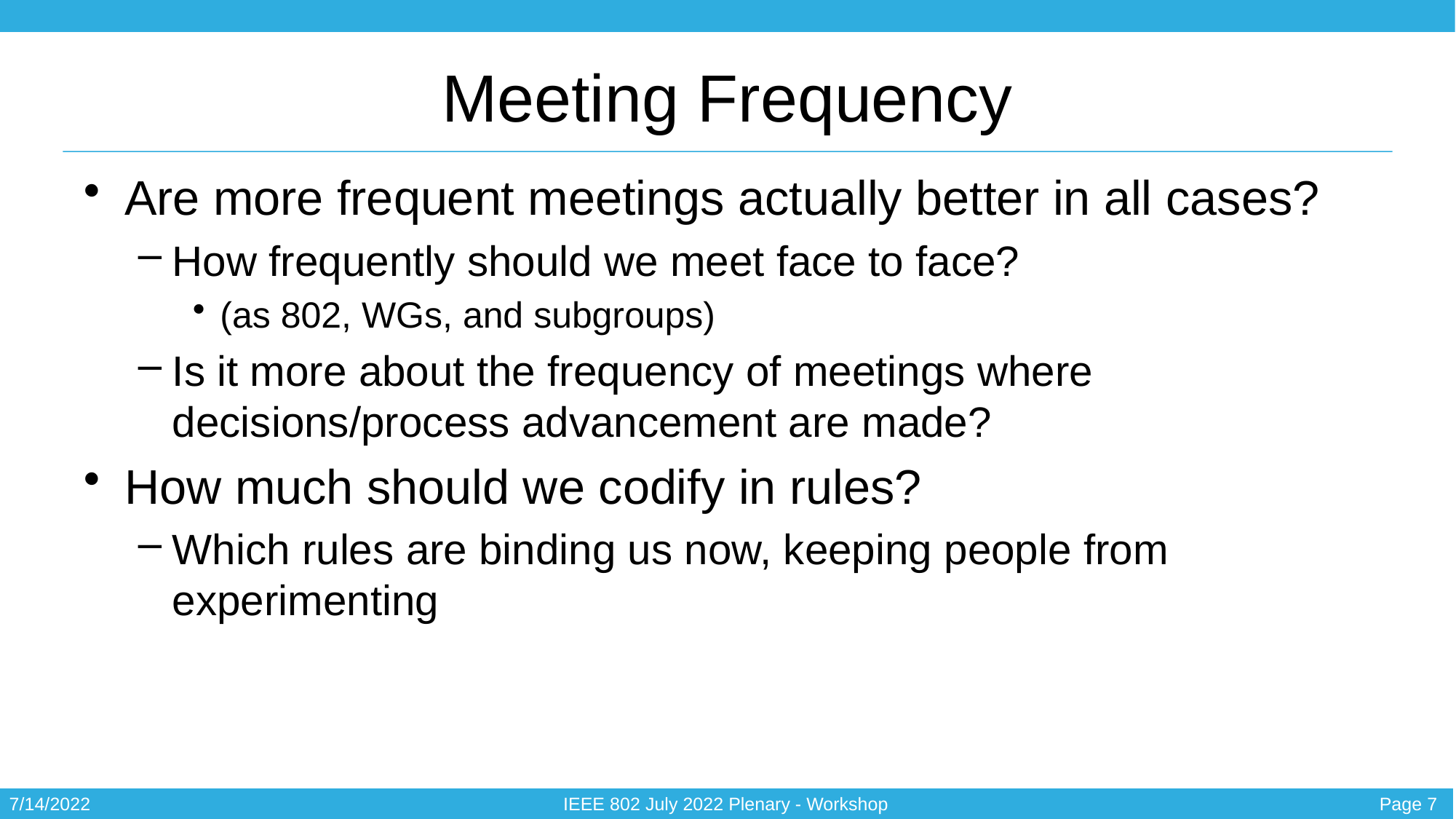

# Meeting Frequency
Are more frequent meetings actually better in all cases?
How frequently should we meet face to face?
(as 802, WGs, and subgroups)
Is it more about the frequency of meetings where decisions/process advancement are made?
How much should we codify in rules?
Which rules are binding us now, keeping people from experimenting